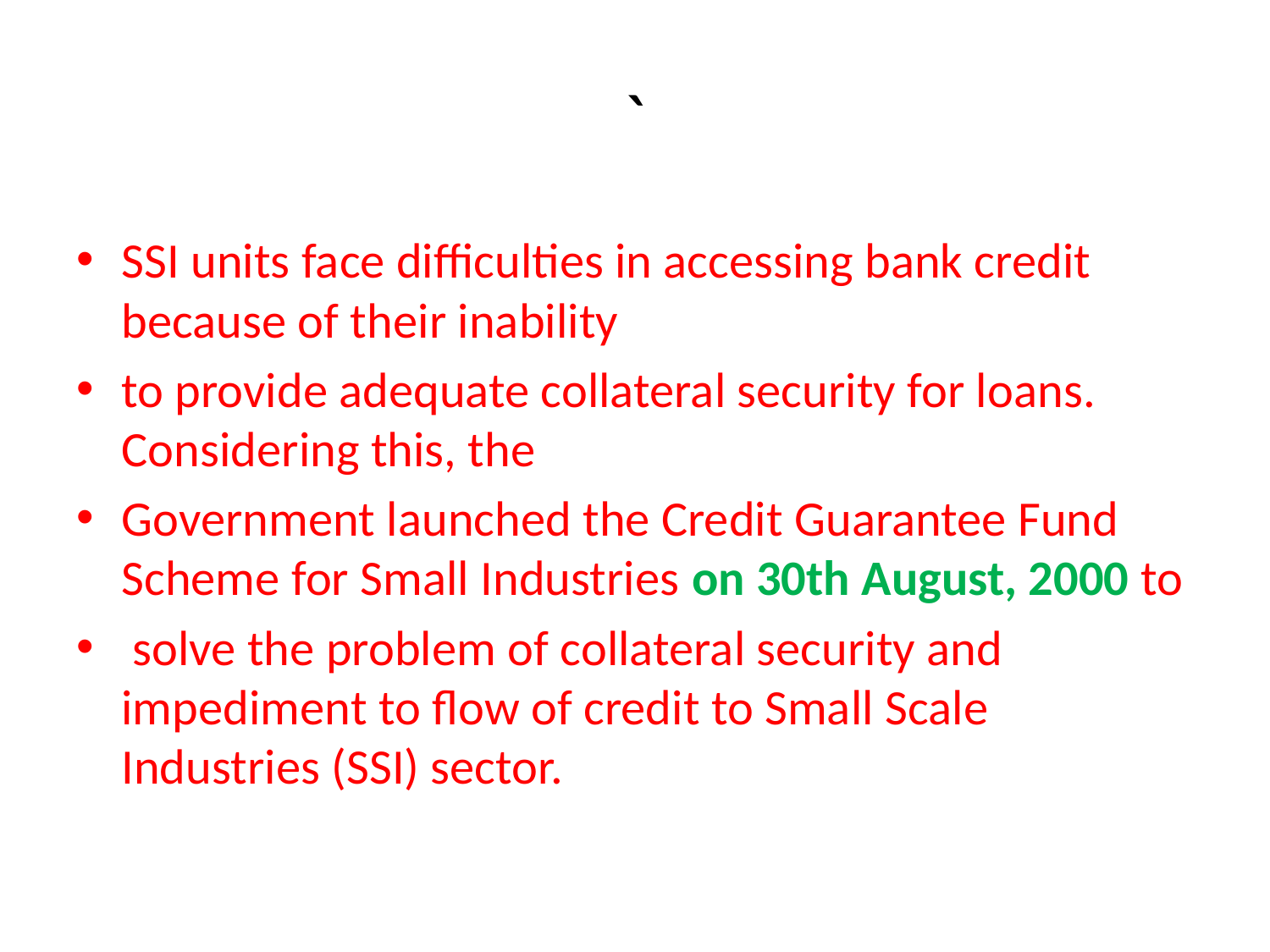

# `
SSI units face difficulties in accessing bank credit because of their inability
to provide adequate collateral security for loans. Considering this, the
Government launched the Credit Guarantee Fund Scheme for Small Industries on 30th August, 2000 to
 solve the problem of collateral security and impediment to flow of credit to Small Scale Industries (SSI) sector.